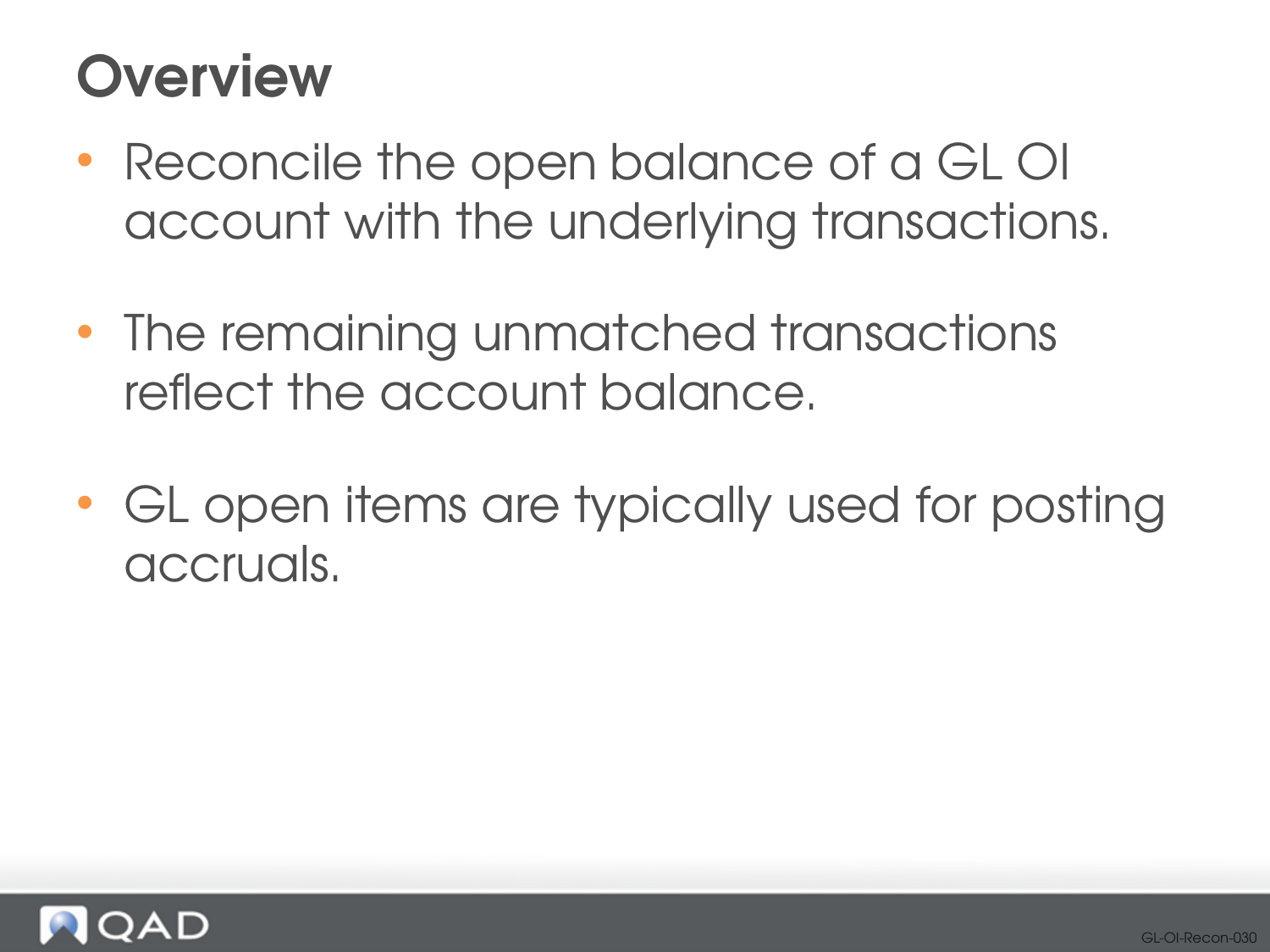

# Overview
Reconcile the open balance of a GL OI account with the underlying transactions.
The remaining unmatched transactions reflect the account balance.
GL open items are typically used for posting accruals.

GL-OI-Recon-030